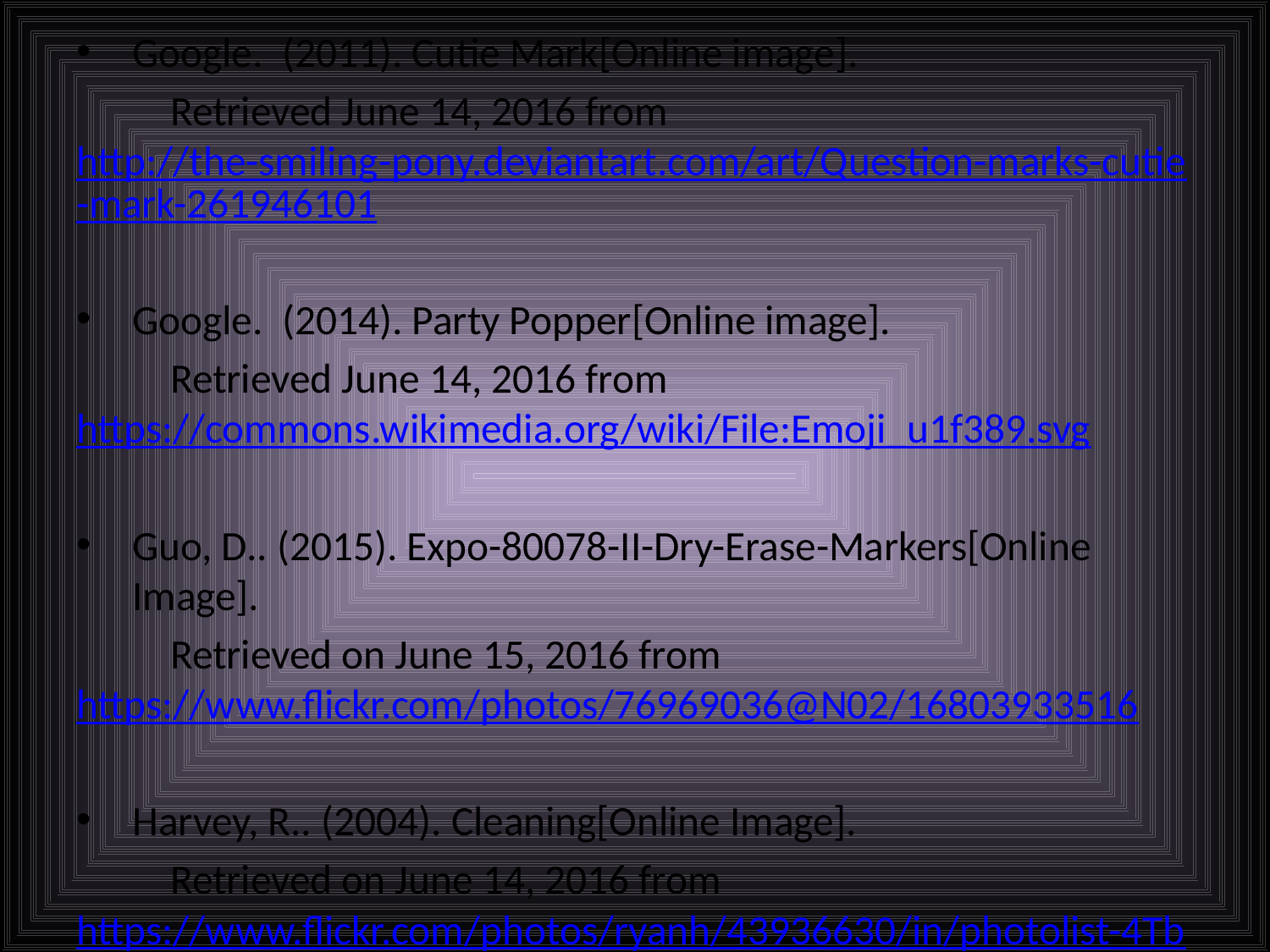

Google.  (2011). Cutie Mark[Online image].
		Retrieved June 14, 2016 from http://the-smiling-pony.deviantart.com/art/Question-marks-cutie-mark-261946101

Google.  (2014). Party Popper[Online image].
		Retrieved June 14, 2016 from https://commons.wikimedia.org/wiki/File:Emoji_u1f389.svg

Guo, D.. (2015). Expo-80078-II-Dry-Erase-Markers[Online Image].
		Retrieved on June 15, 2016 from https://www.flickr.com/photos/76969036@N02/16803933516

Harvey, R.. (2004). Cleaning[Online Image].
		Retrieved on June 14, 2016 from https://www.flickr.com/photos/ryanh/43936630/in/photolist-4TbQ7-64DYkj-a6AfkA-bNcqH-bUY2DD-9fV2Ph-4aKWoL-9LQvTd-EeNA3-4tLxAW-8Emou-AcYuD-dkMCj5-cnAhnh-7HRJjJ-6qrpND-2WBSA-2vBWU-6BFwMJ-3tYVUu-5frHJ6-2WBSx-vcA19-8nE4B-6vzxQS-aoefKK-dWagzd-5sdrpS-vh1HR-My2e5-8Z6mkr-gZsJZY-3rEZpc-eGMKS-69mU6h-Nr6Em-8c2MCP-5WXpd6-9LMJme-Nm1xf-8xXbSu-9LQvyo-cjAXBW-2LR3A-xGU5n-oru8E-anZ1xL-aqjVCc-B5UX2L-eYKMVJ